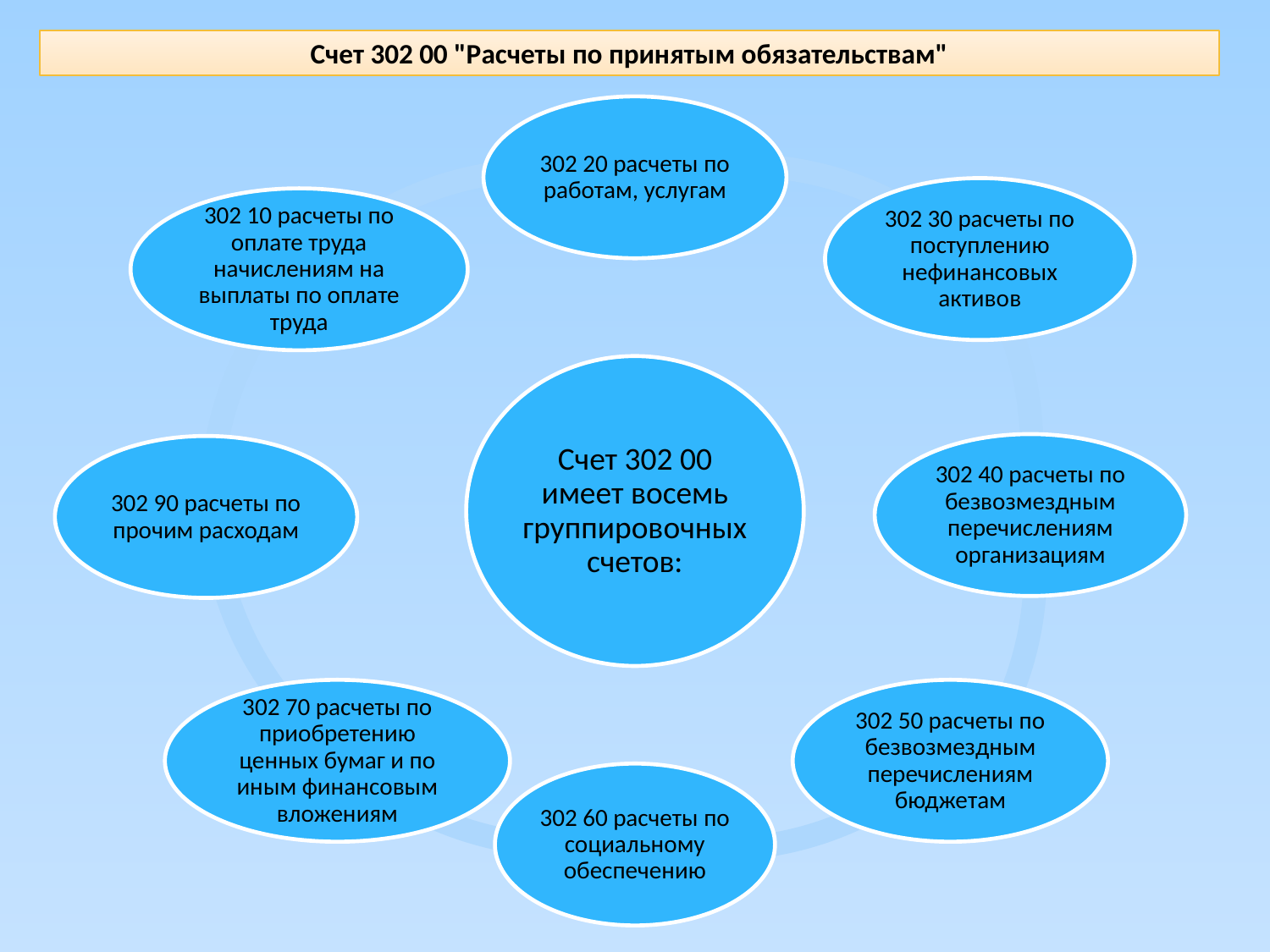

Счет 302 00 "Расчеты по принятым обязательствам"
Счет 302 00 имеет восемь группировочных счетов:
302 20 расчеты по работам, услугам
302 30 расчеты по поступлению нефинансовых активов
302 40 расчеты по безвозмездным перечислениям организациям
302 50 расчеты по безвозмездным перечислениям бюджетам
302 60 расчеты по социальному обеспечению
302 70 расчеты по приобретению ценных бумаг и по иным финансовым вложениям
302 90 расчеты по прочим расходам
302 10 расчеты по оплате труда начислениям на выплаты по оплате труда